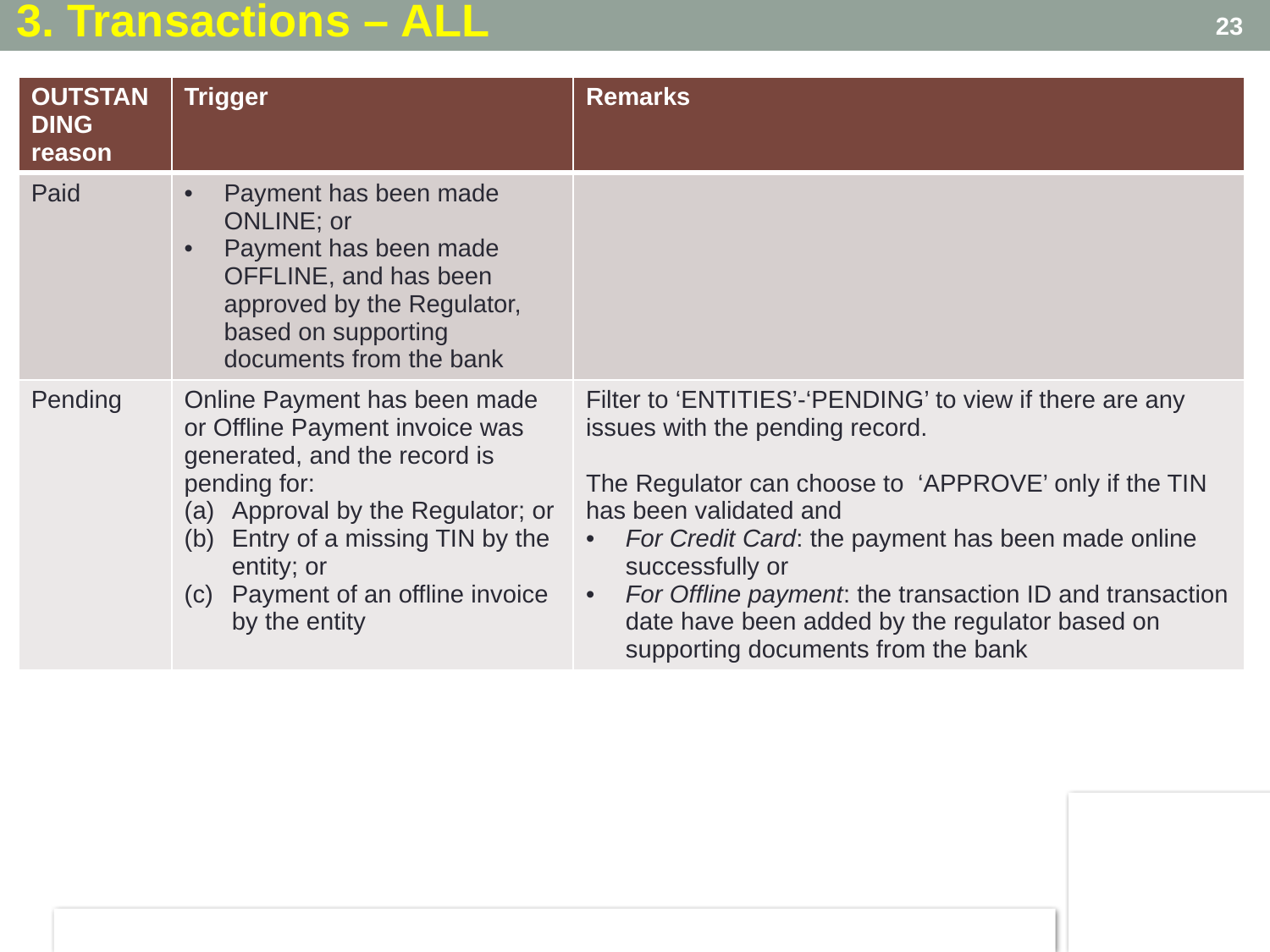

3. Transactions – ALL
23
| OUTSTANDING reason | Trigger | Remarks |
| --- | --- | --- |
| Paid | Payment has been made ONLINE; or Payment has been made OFFLINE, and has been approved by the Regulator, based on supporting documents from the bank |  |
| Pending | Online Payment has been made or Offline Payment invoice was generated, and the record is pending for: Approval by the Regulator; or Entry of a missing TIN by the entity; or Payment of an offline invoice by the entity | Filter to ‘ENTITIES’-‘PENDING’ to view if there are any issues with the pending record. The Regulator can choose to ‘APPROVE’ only if the TIN has been validated and For Credit Card: the payment has been made online successfully or For Offline payment: the transaction ID and transaction date have been added by the regulator based on supporting documents from the bank |